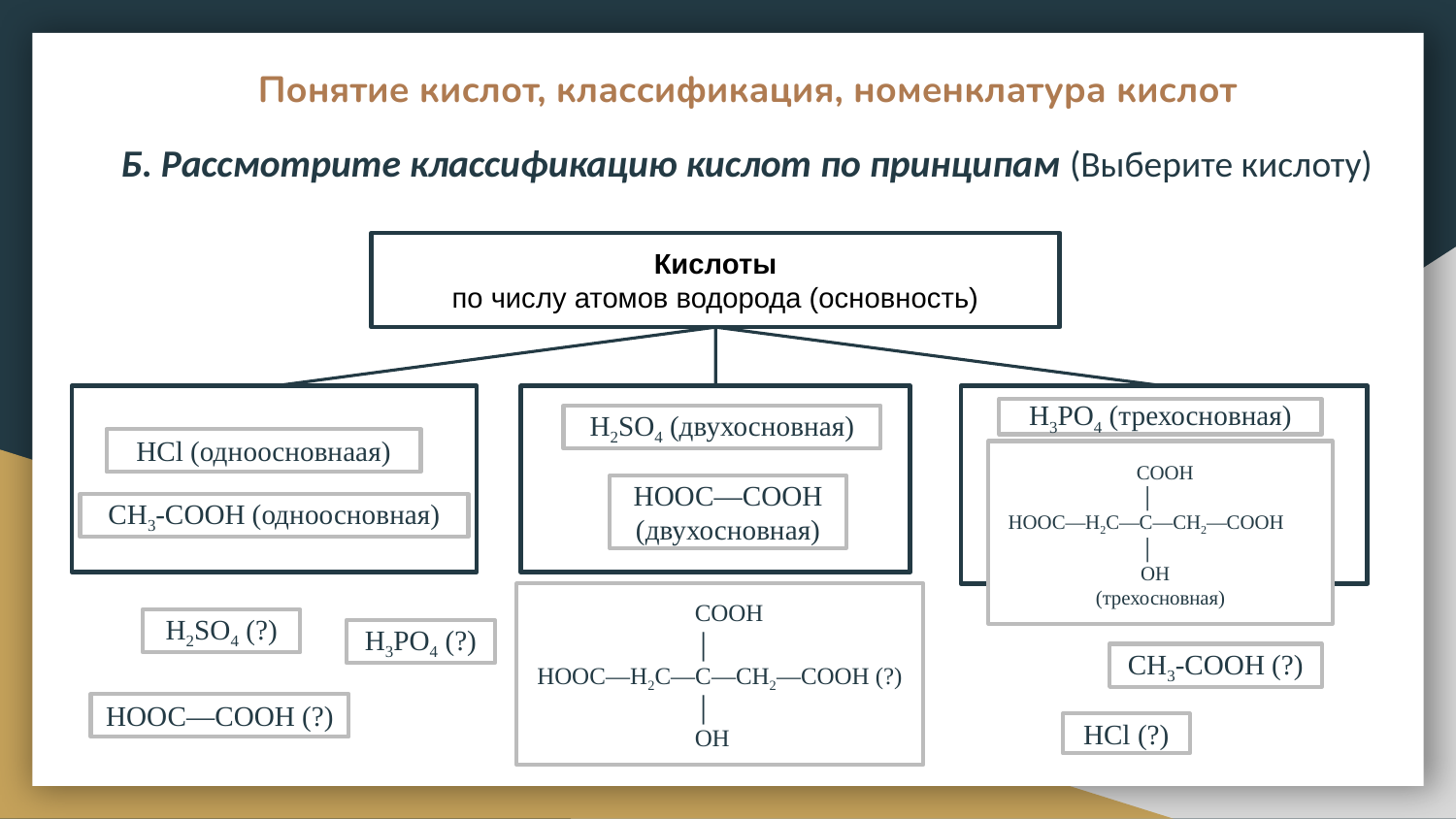

# Понятие кислот, классификация, номенклатура кислот
Б. Рассмотрите классификацию кислот по принципам (Выберите кислоту)

Кислоты
по числу атомов водорода (основность)

H3PO4 (трехосновная)
H2SO4 (двухосновная)
HCl (одноосновнаая)
                      COOH
                           │
 НООС—Н2С—С—СН2—СООН
                           │
                           OH
(трехосновная)
НООС—СООH (двухосновная)
СH3-COOH (одноосновная)
                           COOH
	   │
 НООС—Н2С—С—СН2—СООН (?)
	   │
	   OH
H2SO4 (?)
H3PO4 (?)
СH3-COOH (?)
НООС—СООH (?)
HCl (?)